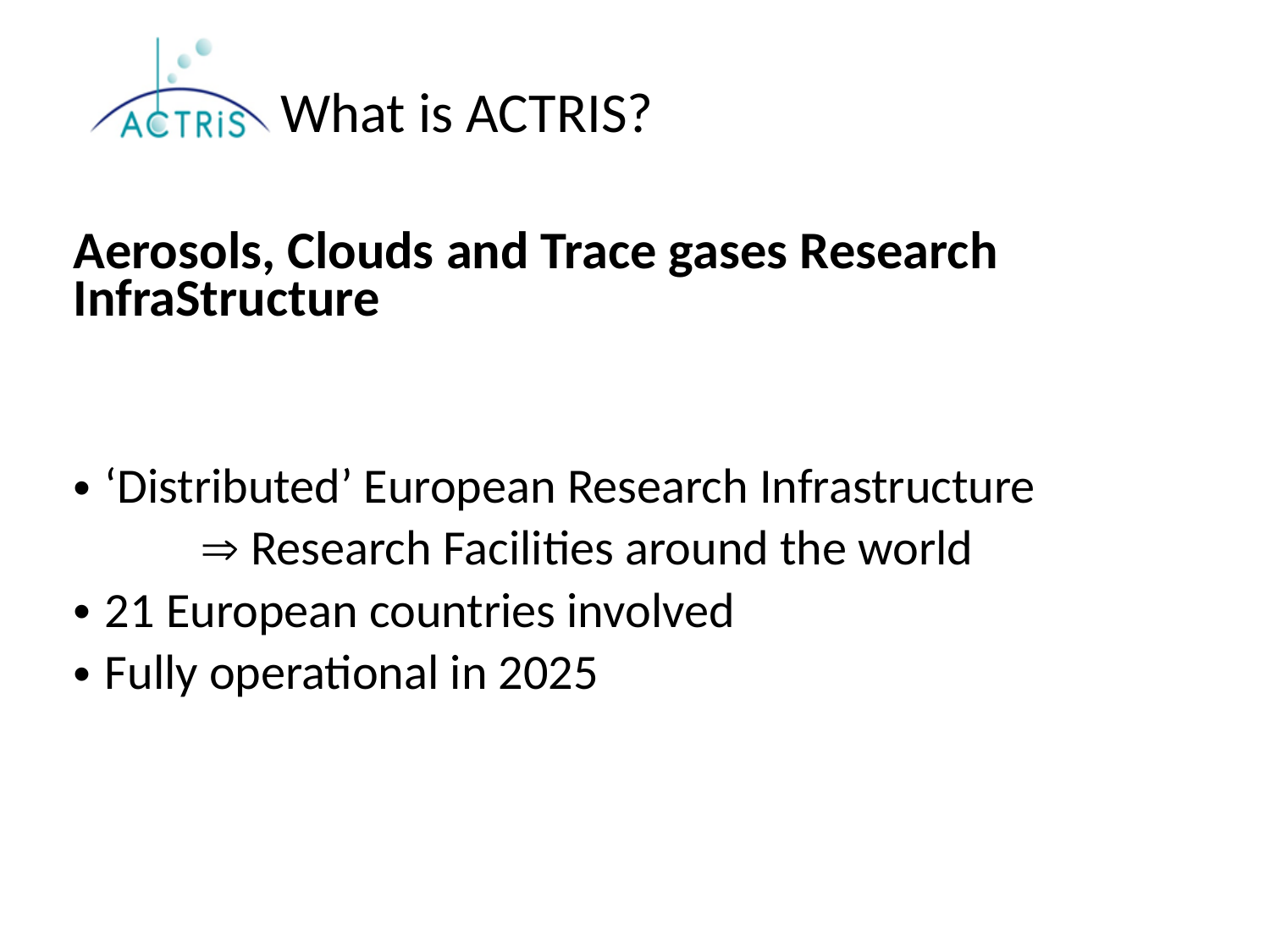

# What is ACTRIS?
Aerosols, Clouds and Trace gases Research InfraStructure

‘Distributed’ European Research Infrastructure
	⇒ Research Facilities around the world
21 European countries involved
Fully operational in 2025